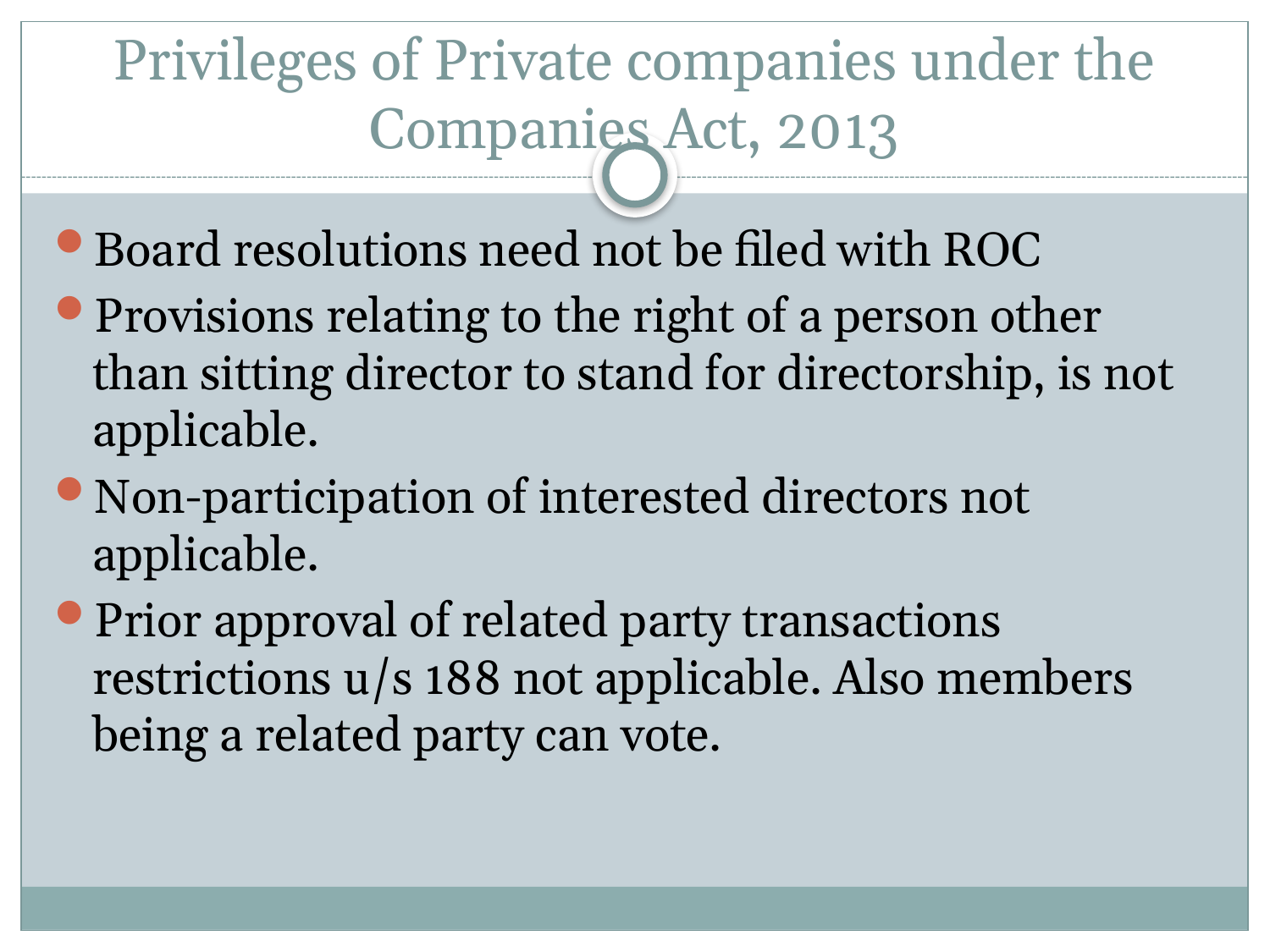

# Privileges of Private companies under the Companies Act, 2013
Board resolutions need not be filed with ROC
Provisions relating to the right of a person other than sitting director to stand for directorship, is not applicable.
Non-participation of interested directors not applicable.
Prior approval of related party transactions restrictions u/s 188 not applicable. Also members being a related party can vote.